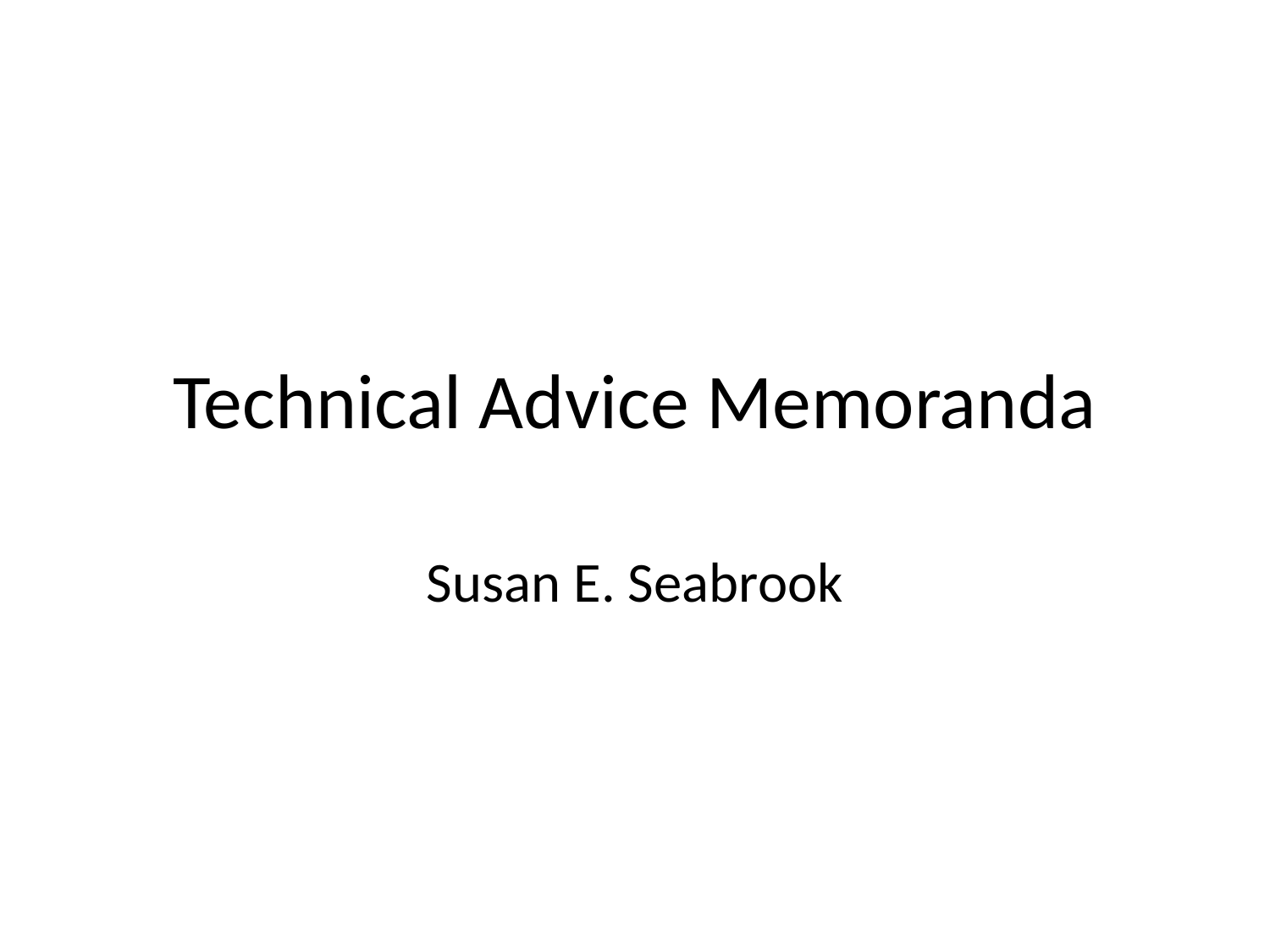

Technical Advice Memoranda
Susan E. Seabrook

# Technical Advice Memoranda
Susan E. Seabrook